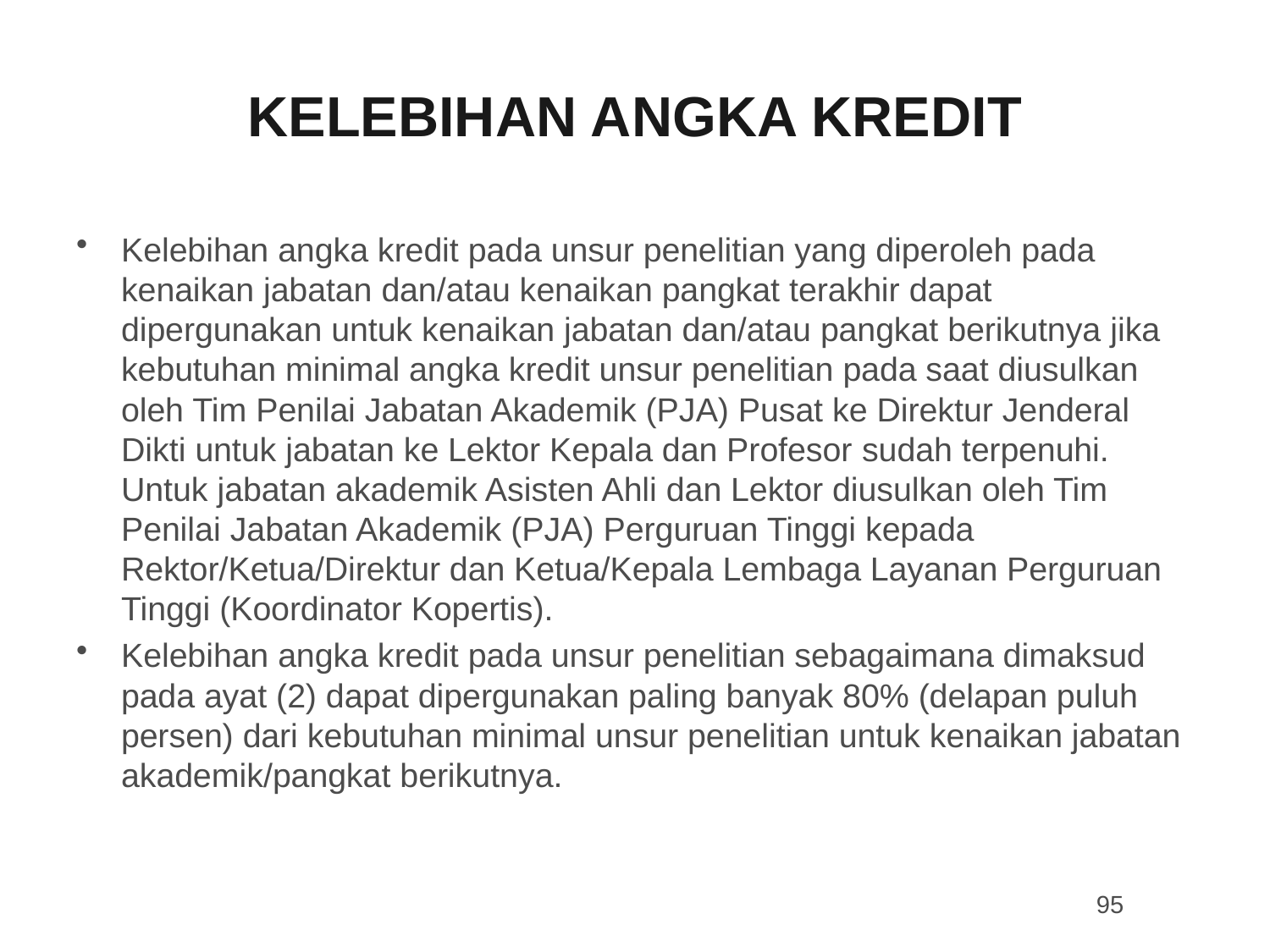

# KELEBIHAN ANGKA KREDIT
Kelebihan angka kredit pada unsur penelitian yang diperoleh pada kenaikan jabatan dan/atau kenaikan pangkat terakhir dapat dipergunakan untuk kenaikan jabatan dan/atau pangkat berikutnya jika kebutuhan minimal angka kredit unsur penelitian pada saat diusulkan oleh Tim Penilai Jabatan Akademik (PJA) Pusat ke Direktur Jenderal Dikti untuk jabatan ke Lektor Kepala dan Profesor sudah terpenuhi. Untuk jabatan akademik Asisten Ahli dan Lektor diusulkan oleh Tim Penilai Jabatan Akademik (PJA) Perguruan Tinggi kepada Rektor/Ketua/Direktur dan Ketua/Kepala Lembaga Layanan Perguruan Tinggi (Koordinator Kopertis).
Kelebihan angka kredit pada unsur penelitian sebagaimana dimaksud pada ayat (2) dapat dipergunakan paling banyak 80% (delapan puluh persen) dari kebutuhan minimal unsur penelitian untuk kenaikan jabatan akademik/pangkat berikutnya.
95